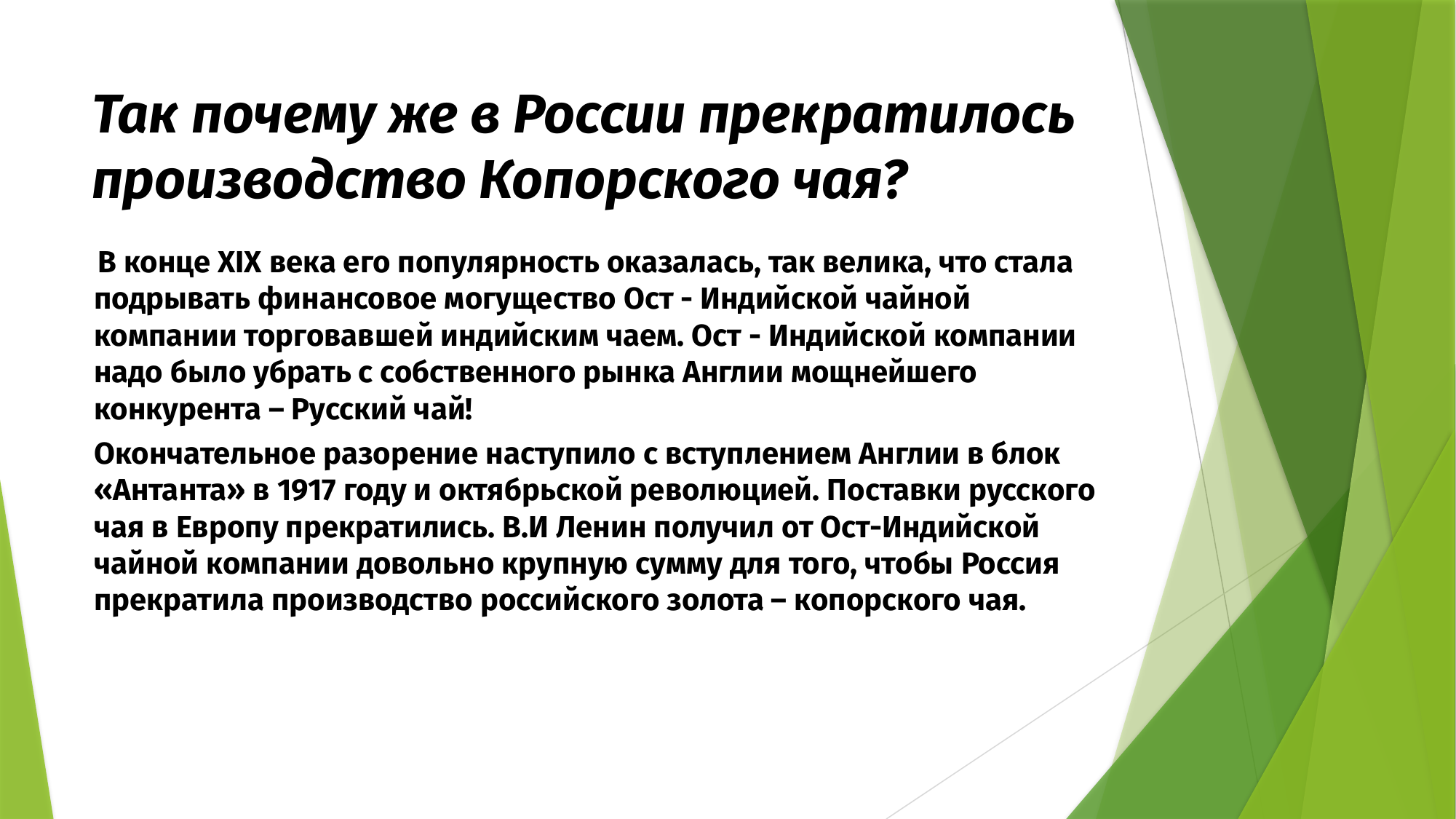

# Так почему же в России прекратилось производство Копорского чая?
 В конце XIX века его популярность оказалась, так велика, что стала подрывать финансовое могущество Ост - Индийской чайной компании торговавшей индийским чаем. Ост - Индийской компании надо было убрать с собственного рынка Англии мощнейшего конкурента – Русский чай!
Окончательное разорение наступило с вступлением Англии в блок «Антанта» в 1917 году и октябрьской революцией. Поставки русского чая в Европу прекратились. В.И Ленин получил от Ост-Индийской чайной компании довольно крупную сумму для того, чтобы Россия прекратила производство российского золота – копорского чая.